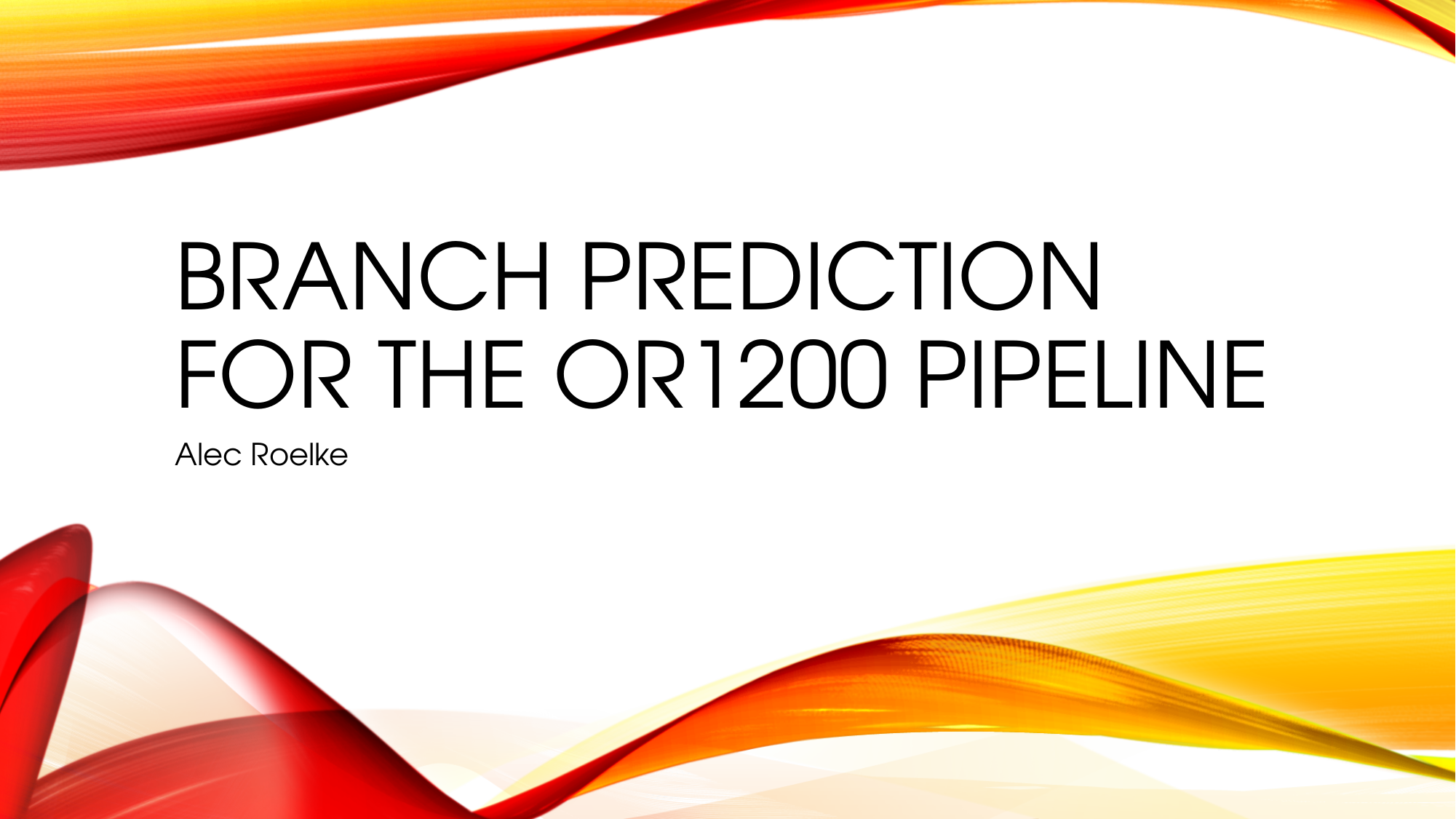

# Branch Prediction for the OR1200 Pipeline
Alec Roelke